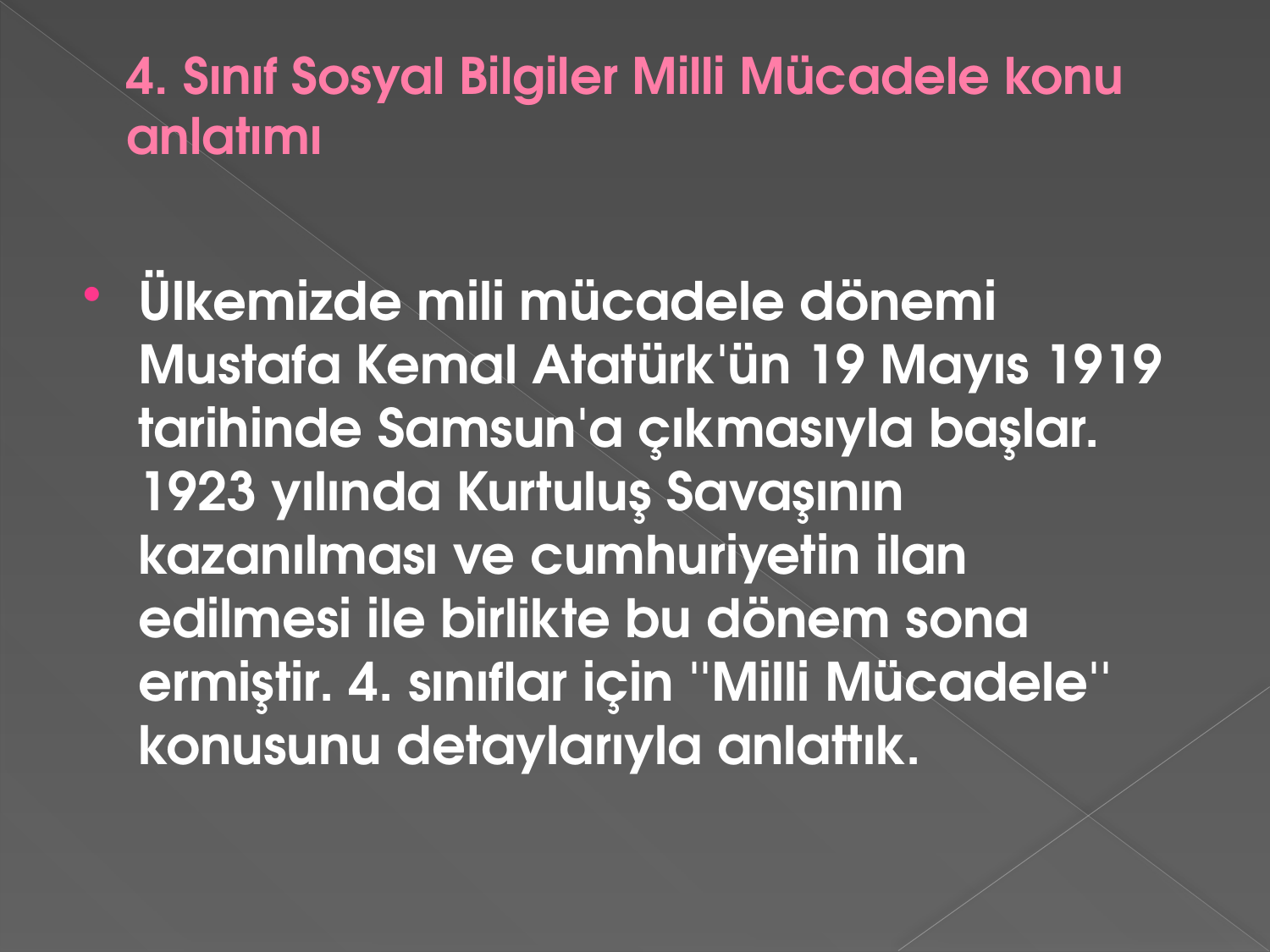

# 4. Sınıf Sosyal Bilgiler Milli Mücadele konu anlatımı
Ülkemizde mili mücadele dönemi Mustafa Kemal Atatürk'ün 19 Mayıs 1919 tarihinde Samsun'a çıkmasıyla başlar. 1923 yılında Kurtuluş Savaşının kazanılması ve cumhuriyetin ilan edilmesi ile birlikte bu dönem sona ermiştir. 4. sınıflar için ''Milli Mücadele'' konusunu detaylarıyla anlattık.